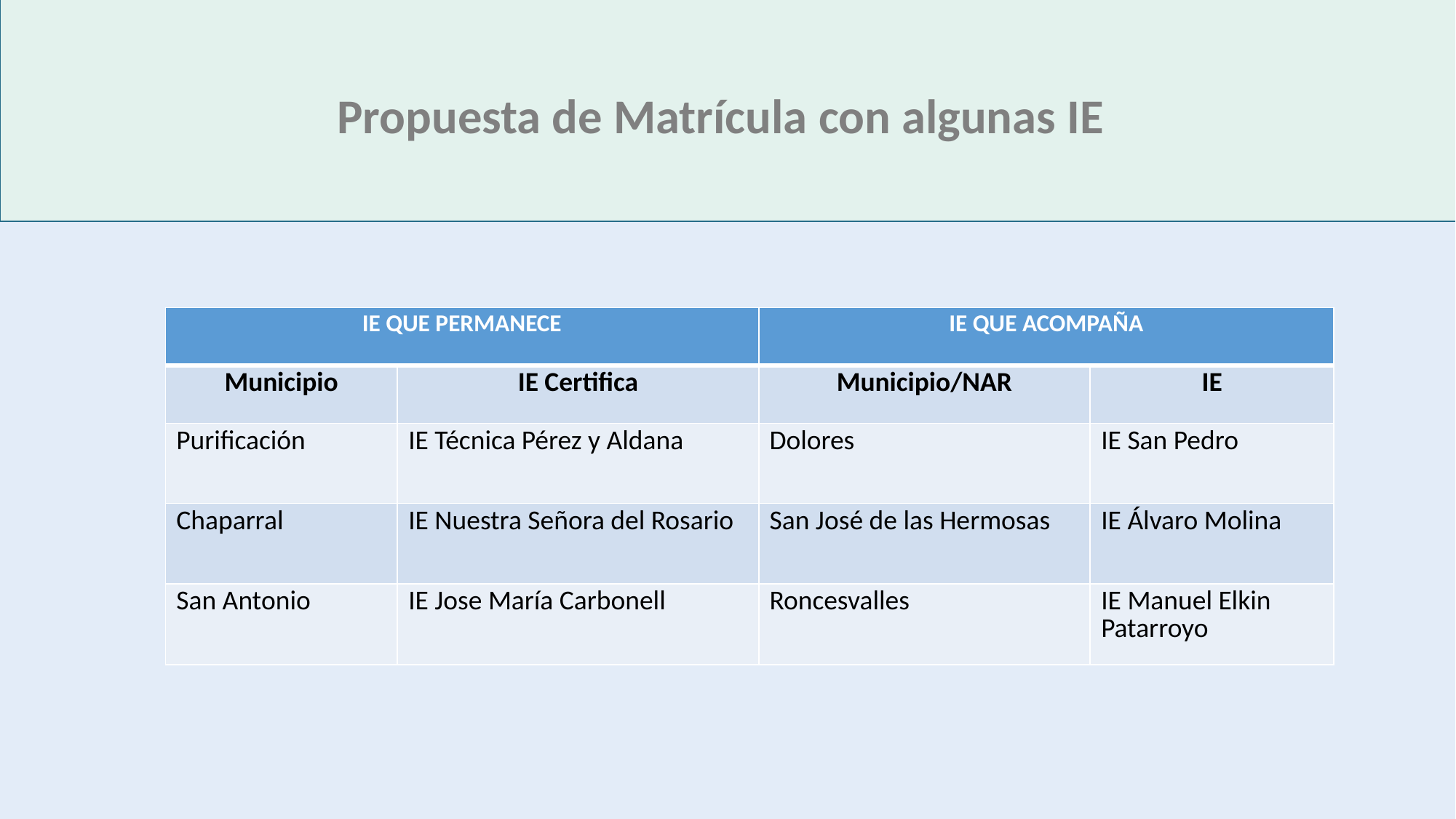

Propuesta de Matrícula con algunas IE

| IE QUE PERMANECE |  | IE QUE ACOMPAÑA |  |
| --- | --- | --- | --- |
| Municipio | IE Certifica | Municipio/NAR | IE |
| Purificación | IE Técnica Pérez y Aldana | Dolores | IE San Pedro |
| Chaparral | IE Nuestra Señora del Rosario | San José de las Hermosas | IE Álvaro Molina |
| San Antonio | IE Jose María Carbonell | Roncesvalles | IE Manuel Elkin Patarroyo |